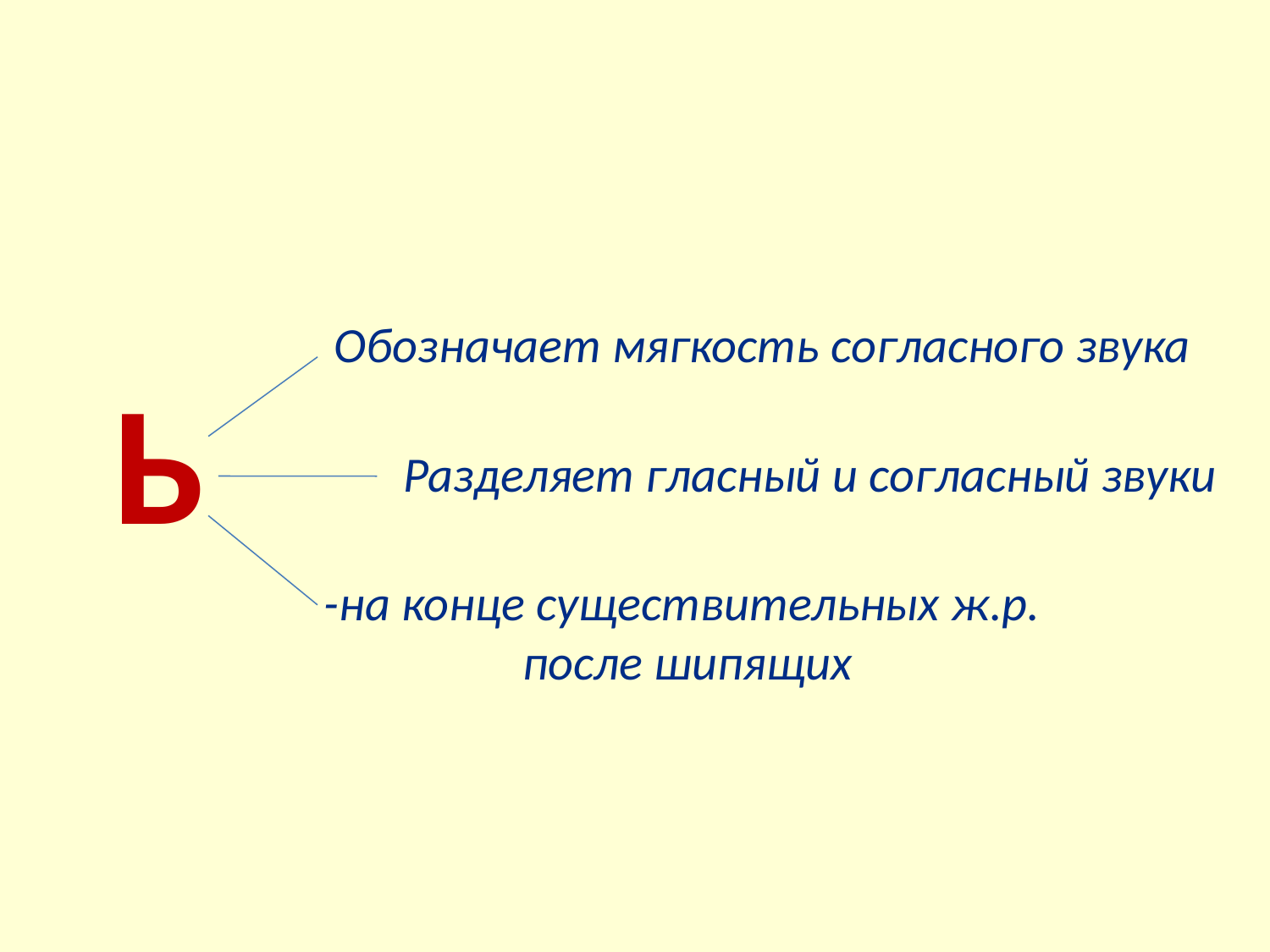

Обозначает мягкость согласного звука
# Ь
Разделяет гласный и согласный звуки
-на конце существительных ж.р.
после шипящих